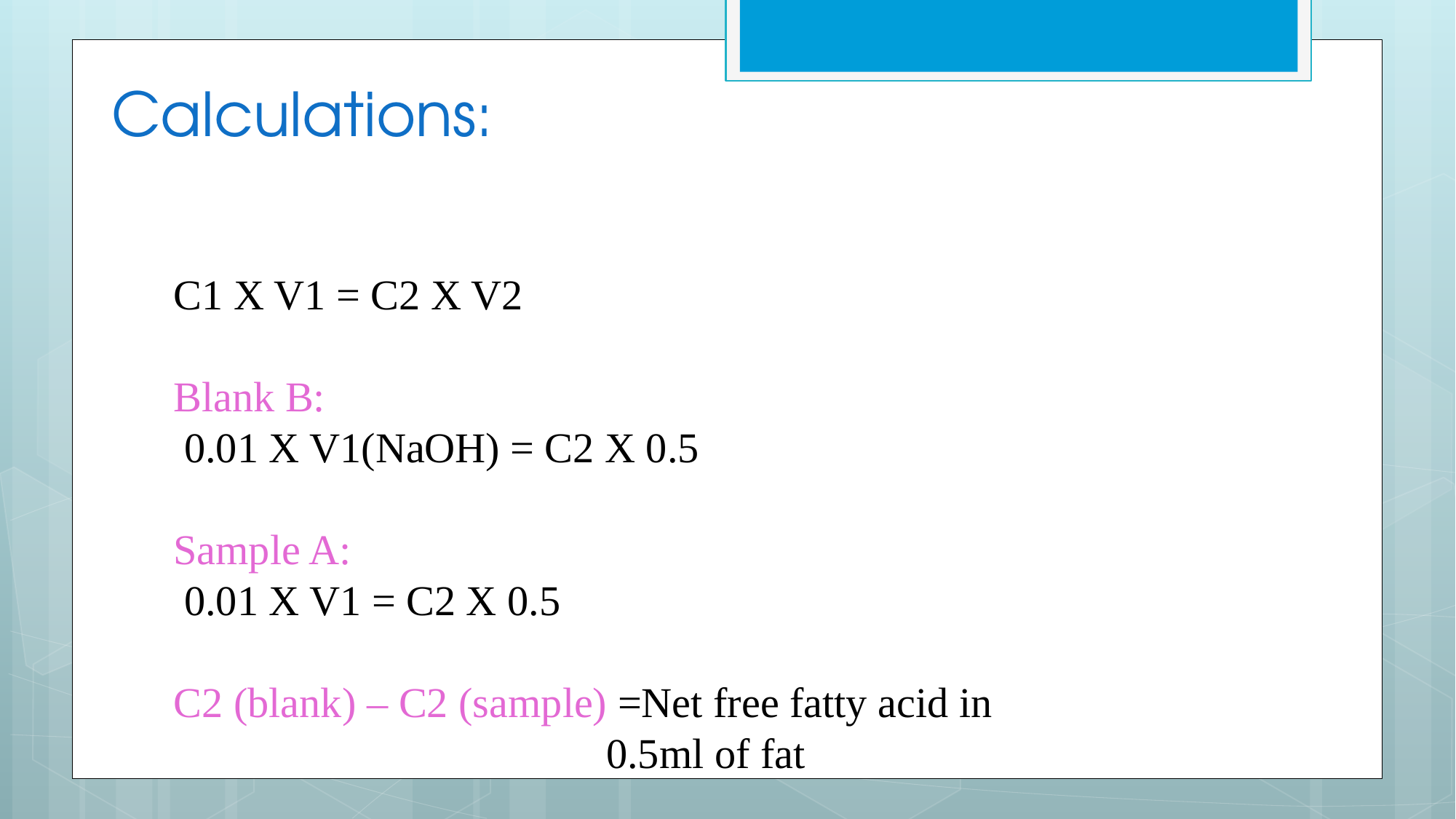

# Calculations:
C1 X V1 = C2 X V2

Blank B:
 0.01 X V1(NaOH) = C2 X 0.5

Sample A:
 0.01 X V1 = C2 X 0.5

C2 (blank) – C2 (sample) =Net free fatty acid in
                                         0.5ml of fat